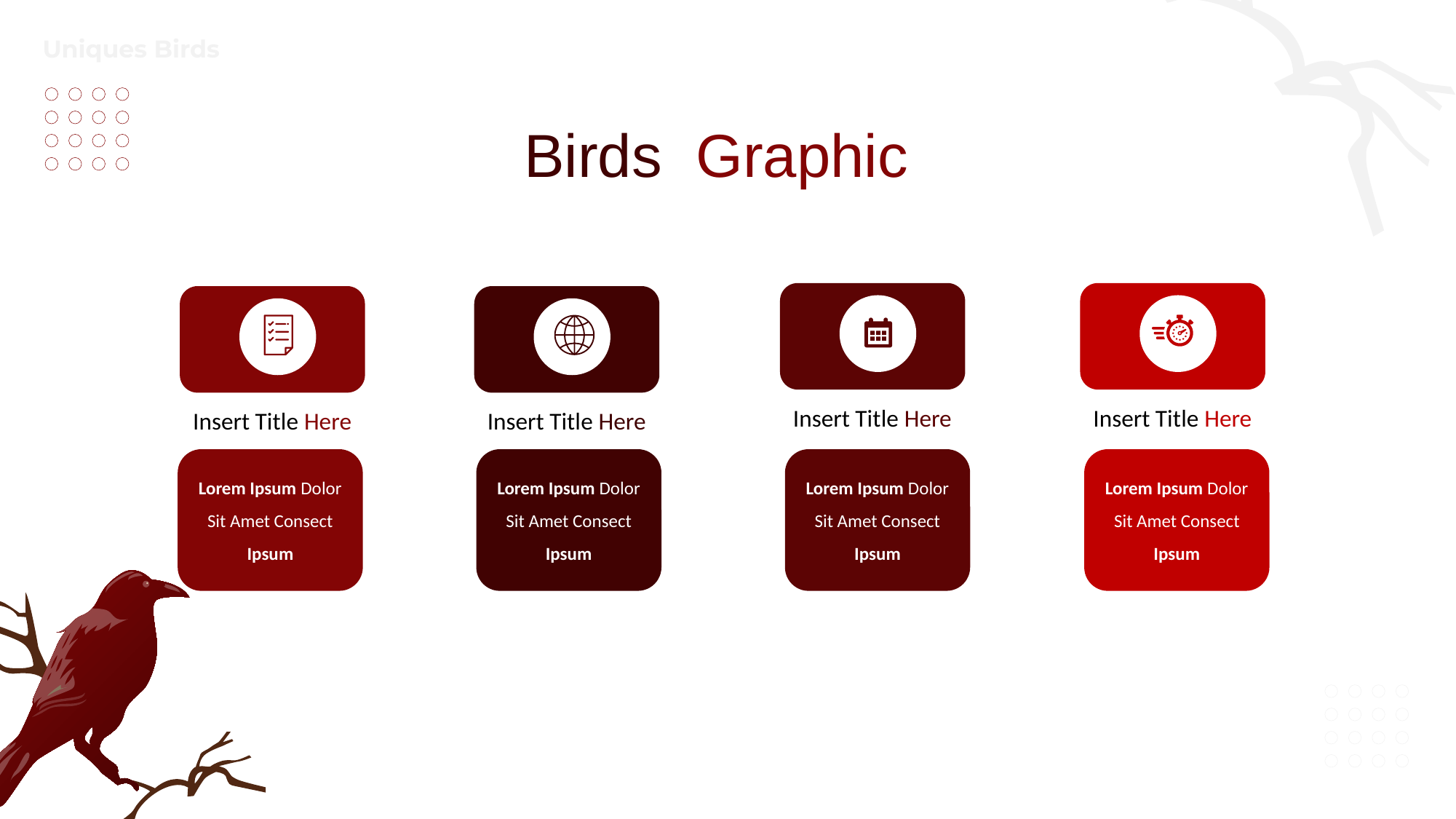

Uniques Birds

Birds  Graphic

Insert Title Here
Insert Title Here
Insert Title Here
Insert Title Here

Lorem Ipsum Dolor Sit Amet Consect Ipsum
Lorem Ipsum Dolor Sit Amet Consect Ipsum
Lorem Ipsum Dolor Sit Amet Consect Ipsum
Lorem Ipsum Dolor Sit Amet Consect Ipsum